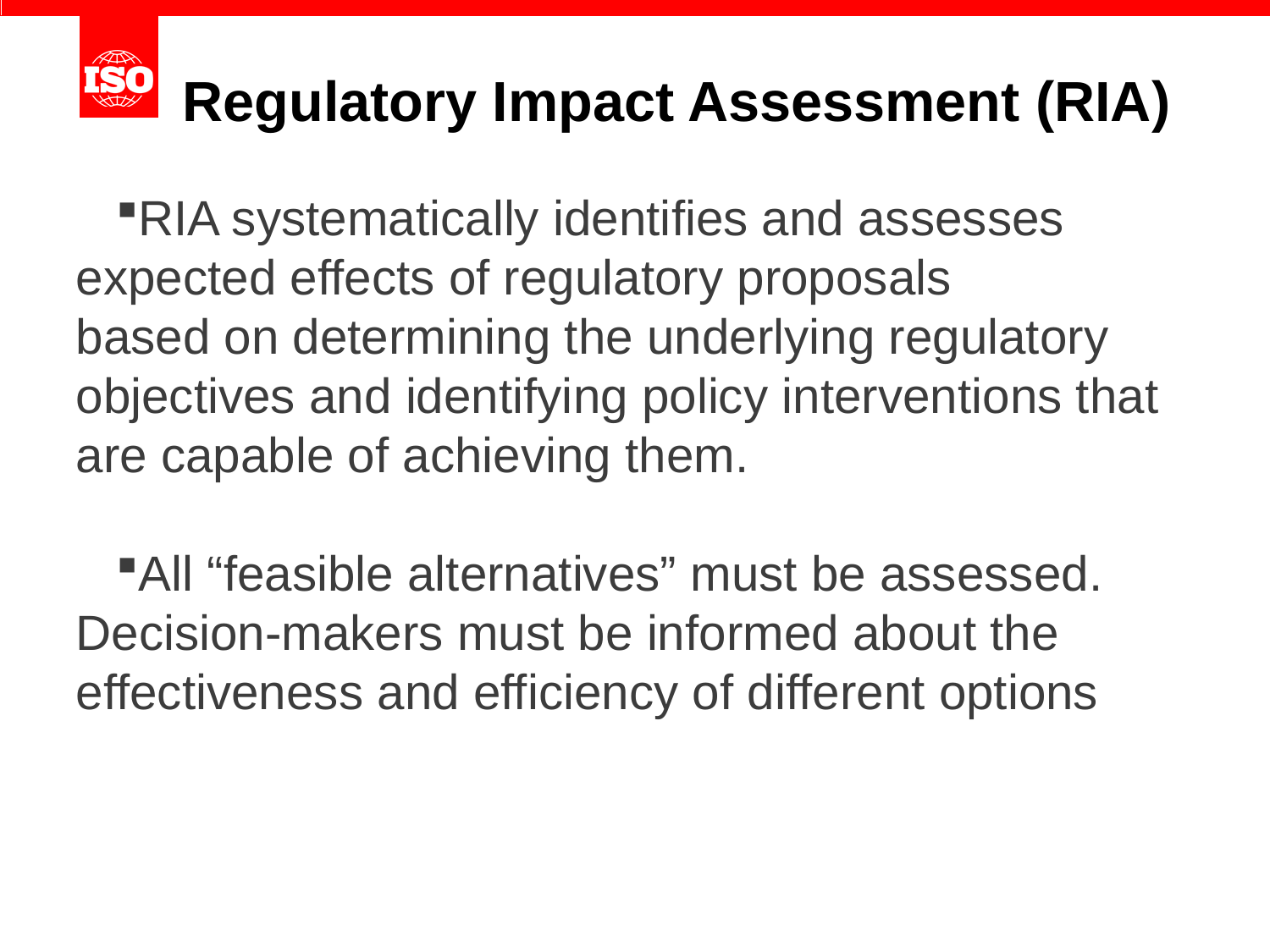

# Regulatory Impact Assessment (RIA)
RIA systematically identifies and assesses expected effects of regulatory proposals
based on determining the underlying regulatory objectives and identifying policy interventions that are capable of achieving them.

All “feasible alternatives” must be assessed. Decision-makers must be informed about the effectiveness and efficiency of different options